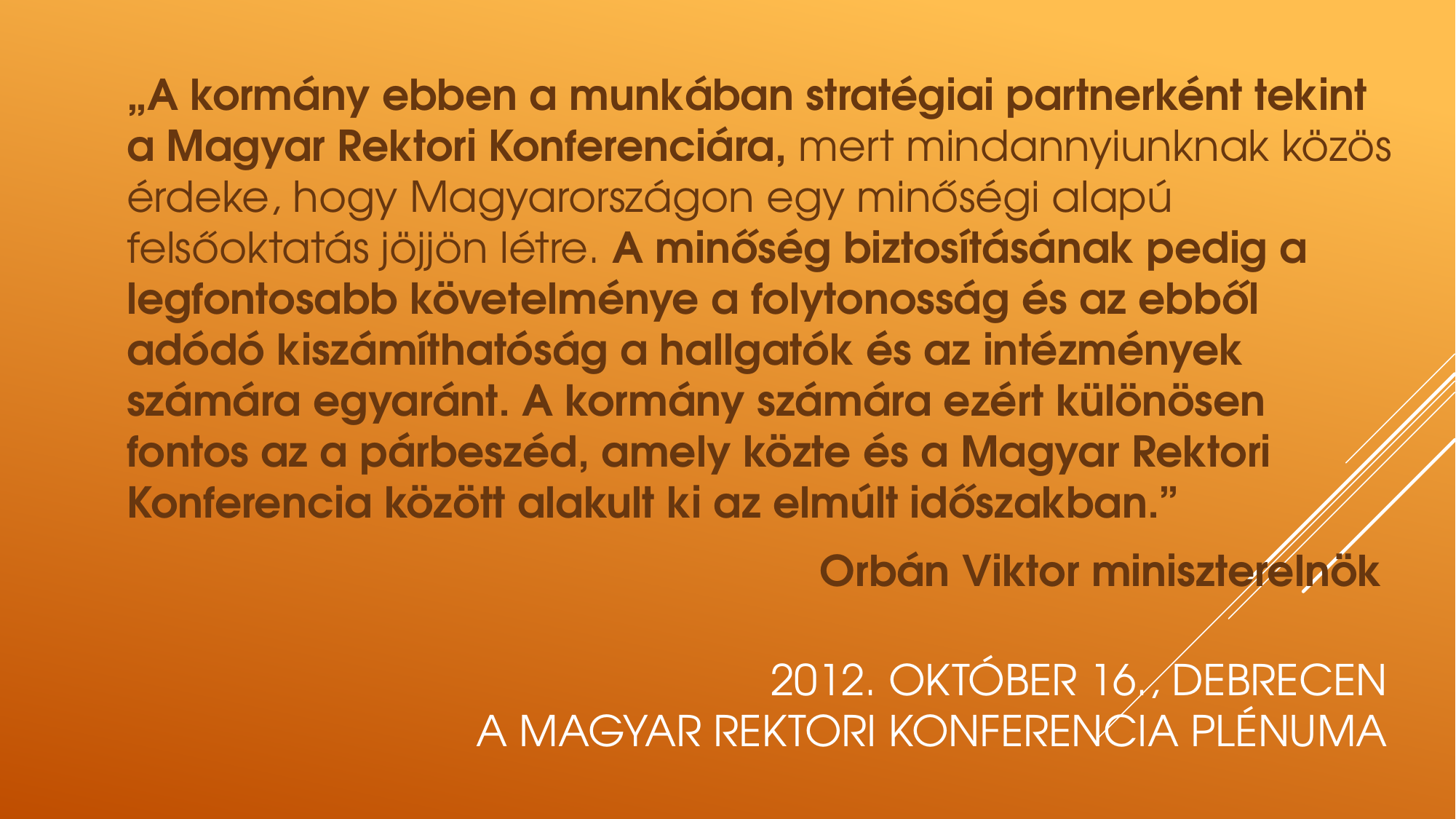

„A kormány ebben a munkában stratégiai partnerként tekint a Magyar Rektori Konferenciára, mert mindannyiunknak közös érdeke, hogy Magyarországon egy minőségi alapú felsőoktatás jöjjön létre. A minőség biztosításának pedig a legfontosabb követelménye a folytonosság és az ebből adódó kiszámíthatóság a hallgatók és az intézmények számára egyaránt. A kormány számára ezért különösen fontos az a párbeszéd, amely közte és a Magyar Rektori Konferencia között alakult ki az elmúlt időszakban.”
Orbán Viktor miniszterelnök

# 2012. Október 16., Debrecen A Magyar rektori Konferencia Plénuma